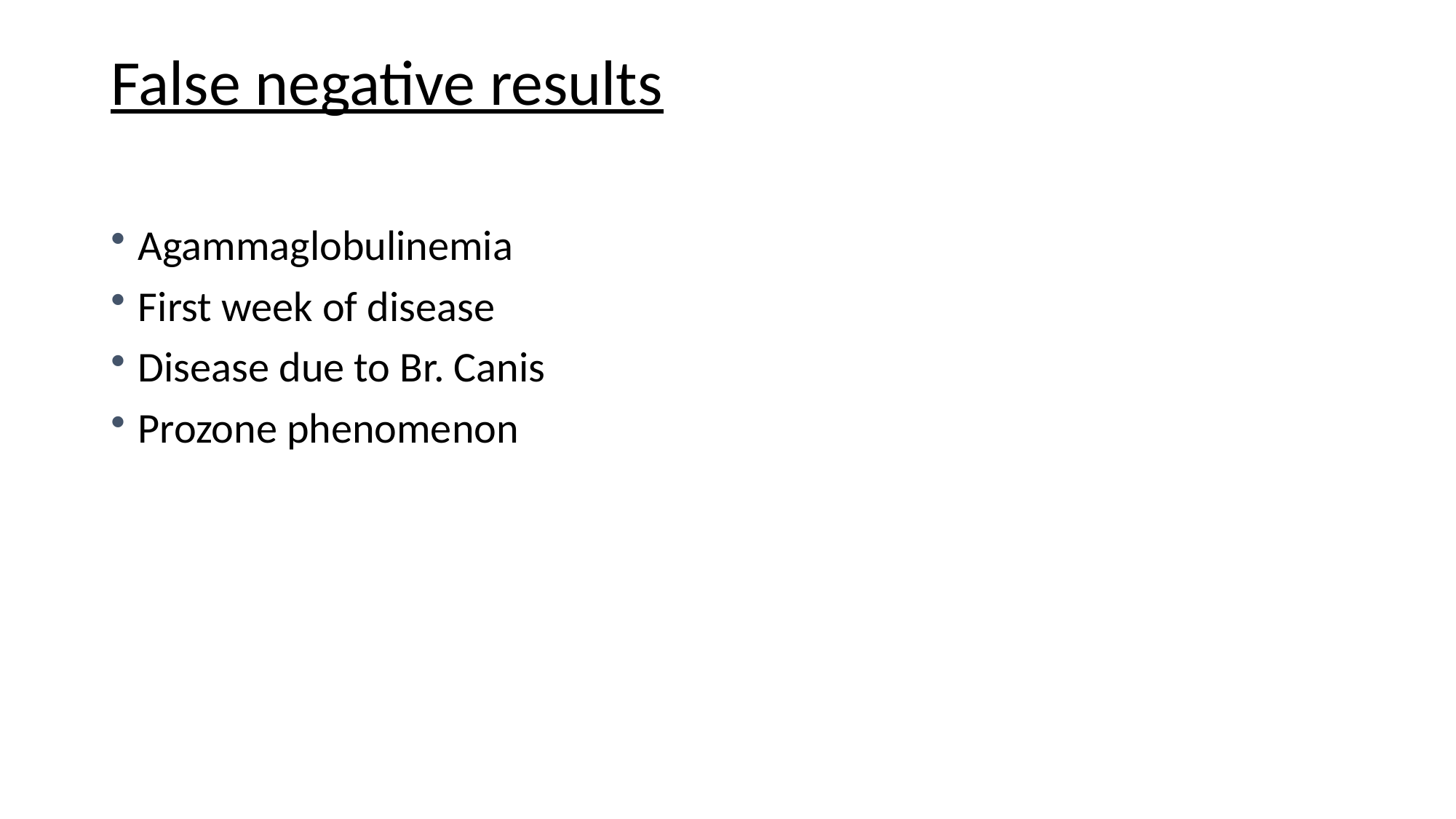

# False negative results
Agammaglobulinemia
First week of disease
Disease due to Br. Canis
Prozone phenomenon